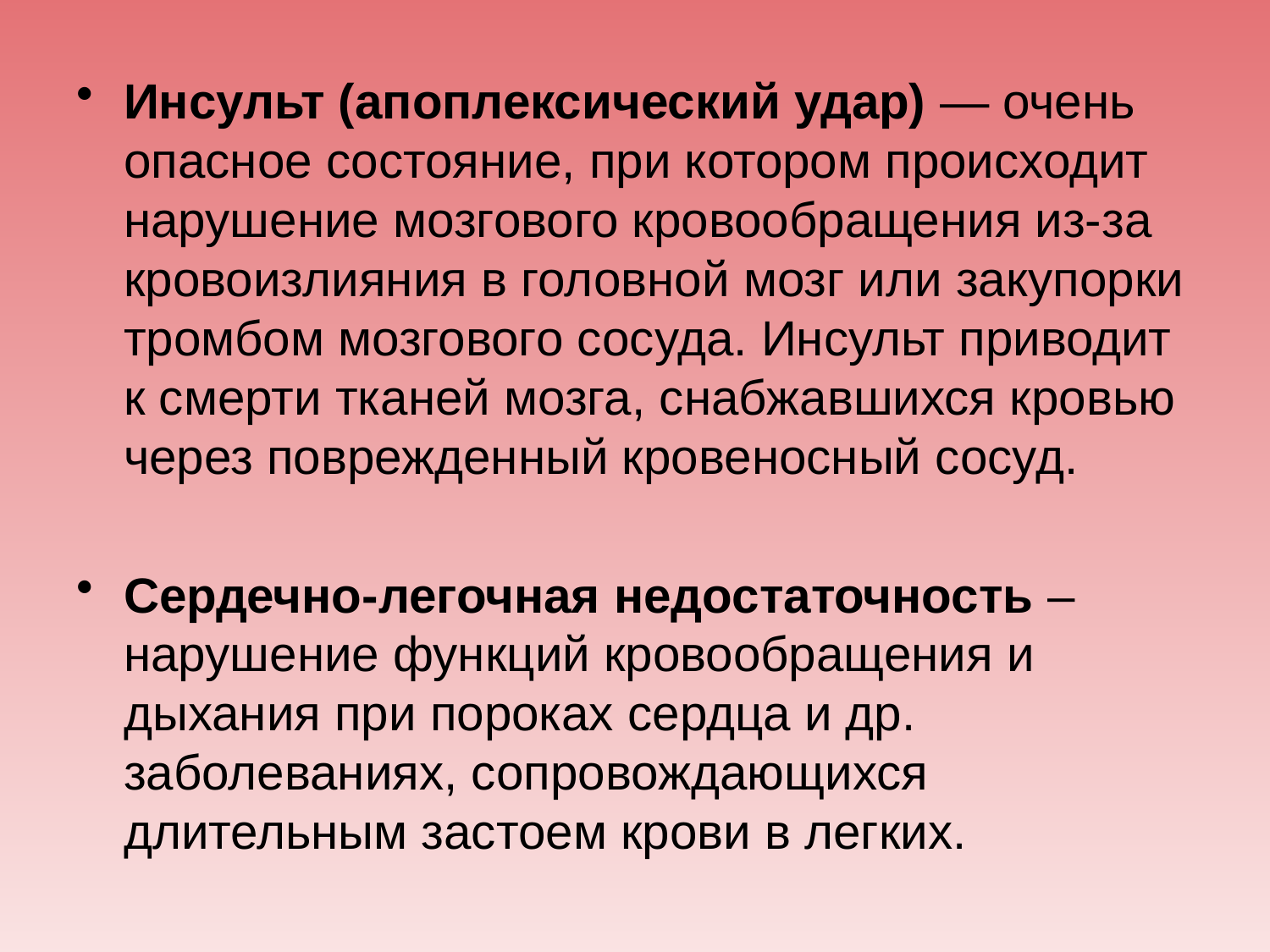

Инсульт (апоплексический удар) — очень опасное состояние, при котором происходит нарушение мозгового кровообращения из-за кровоизлияния в головной мозг или закупорки тромбом мозгового сосуда. Инсульт приводит к смерти тканей мозга, снабжавшихся кровью через поврежденный кровеносный сосуд.

Сердечно-легочная недостаточность – нарушение функций кровообращения и дыхания при пороках сердца и др. заболеваниях, сопровождающихся длительным застоем крови в легких.